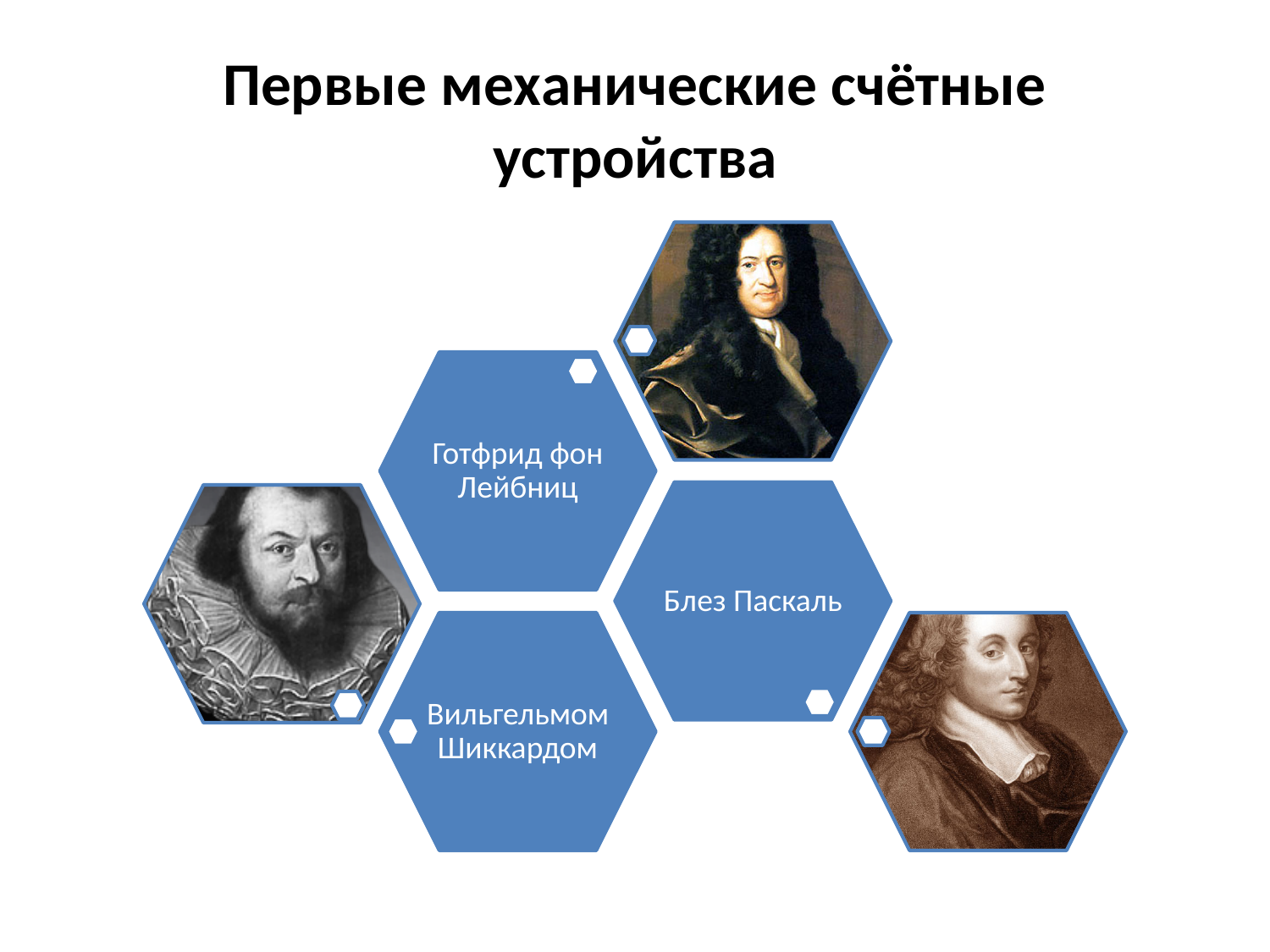

# Первые механические счётные устройства
Вильгельмом Шиккардом
Блез Паскаль
Готфрид фон Лейбниц